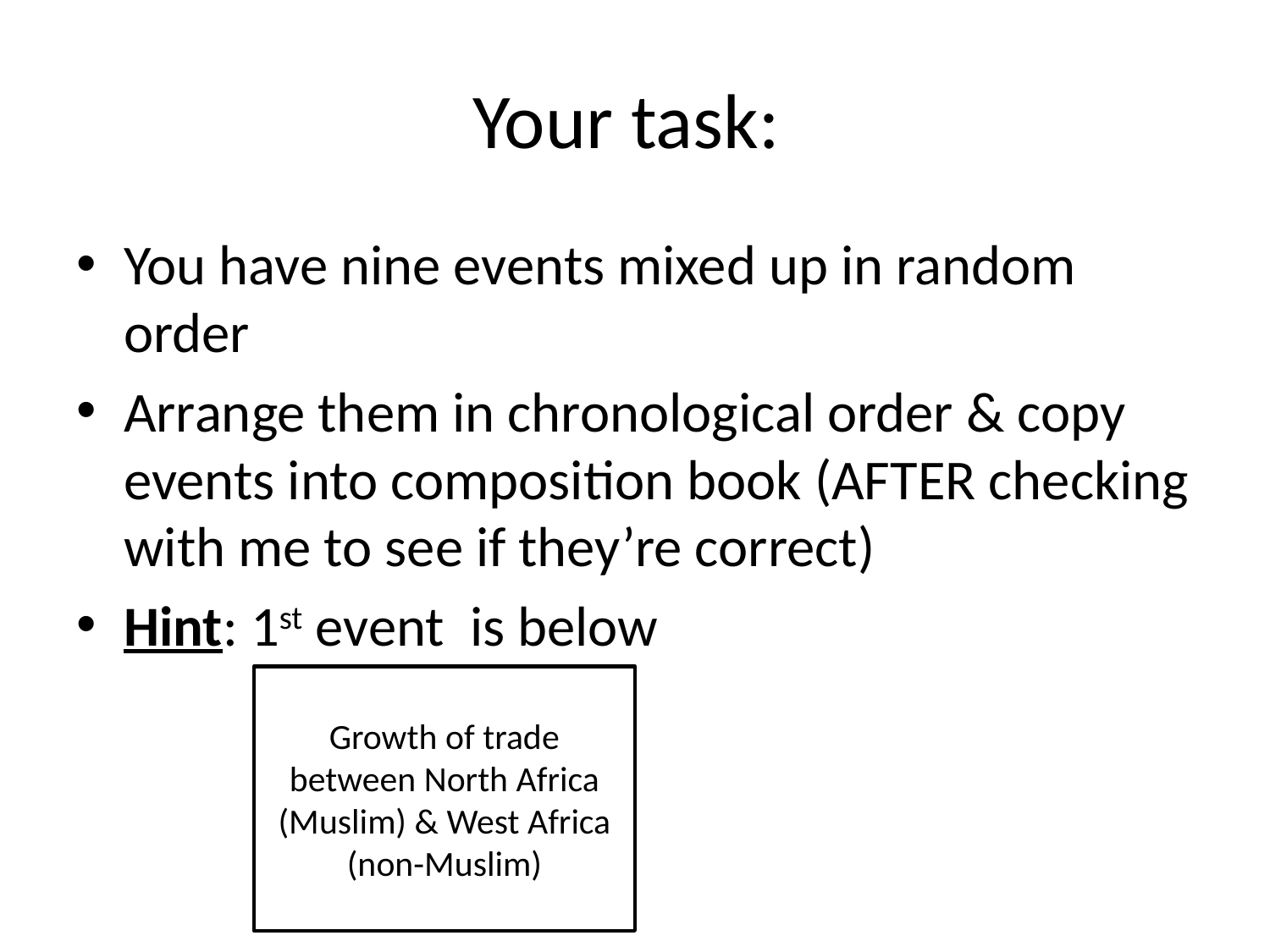

# Your task:
You have nine events mixed up in random order
Arrange them in chronological order & copy events into composition book (AFTER checking with me to see if they’re correct)
Hint: 1st event  is below
Growth of trade between North Africa (Muslim) & West Africa (non-Muslim)